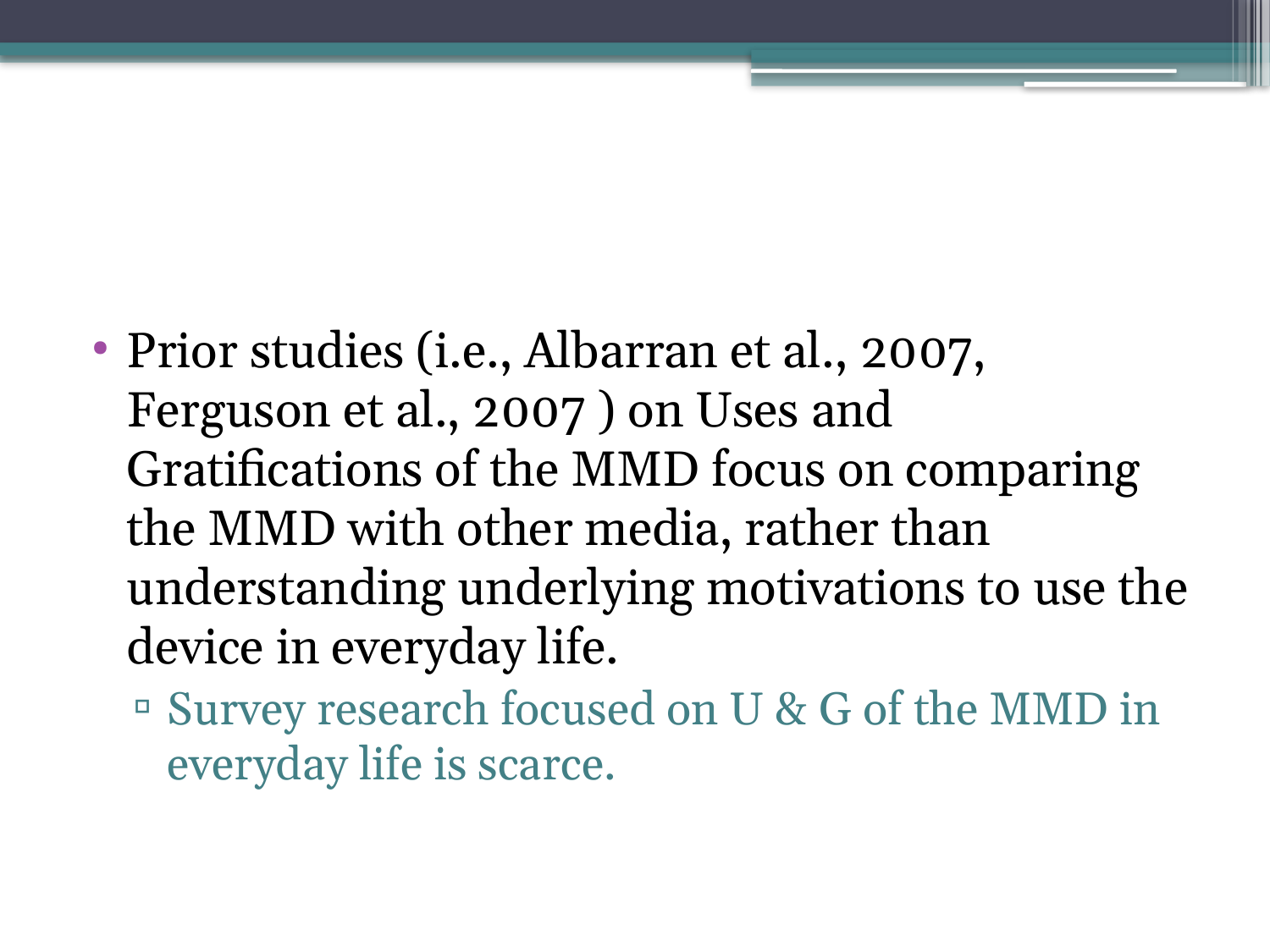

#
Prior studies (i.e., Albarran et al., 2007, Ferguson et al., 2007 ) on Uses and Gratifications of the MMD focus on comparing the MMD with other media, rather than understanding underlying motivations to use the device in everyday life.
Survey research focused on U & G of the MMD in everyday life is scarce.